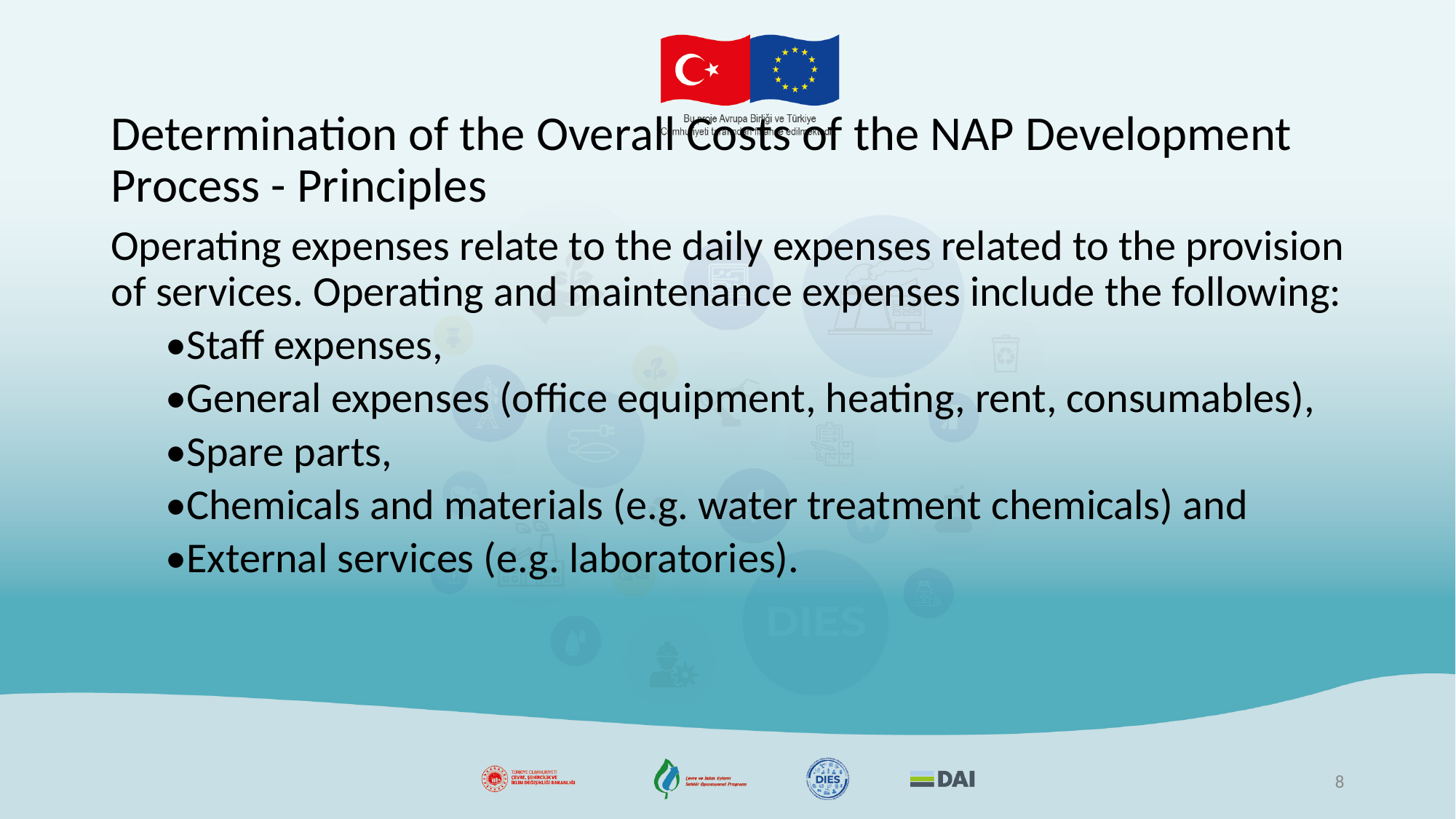

# Determination of the Overall Costs of the NAP Development Process - Principles
Operating expenses relate to the daily expenses related to the provision of services. Operating and maintenance expenses include the following:
•Staff expenses,
•General expenses (office equipment, heating, rent, consumables),
•Spare parts,
•Chemicals and materials (e.g. water treatment chemicals) and
•External services (e.g. laboratories).

8